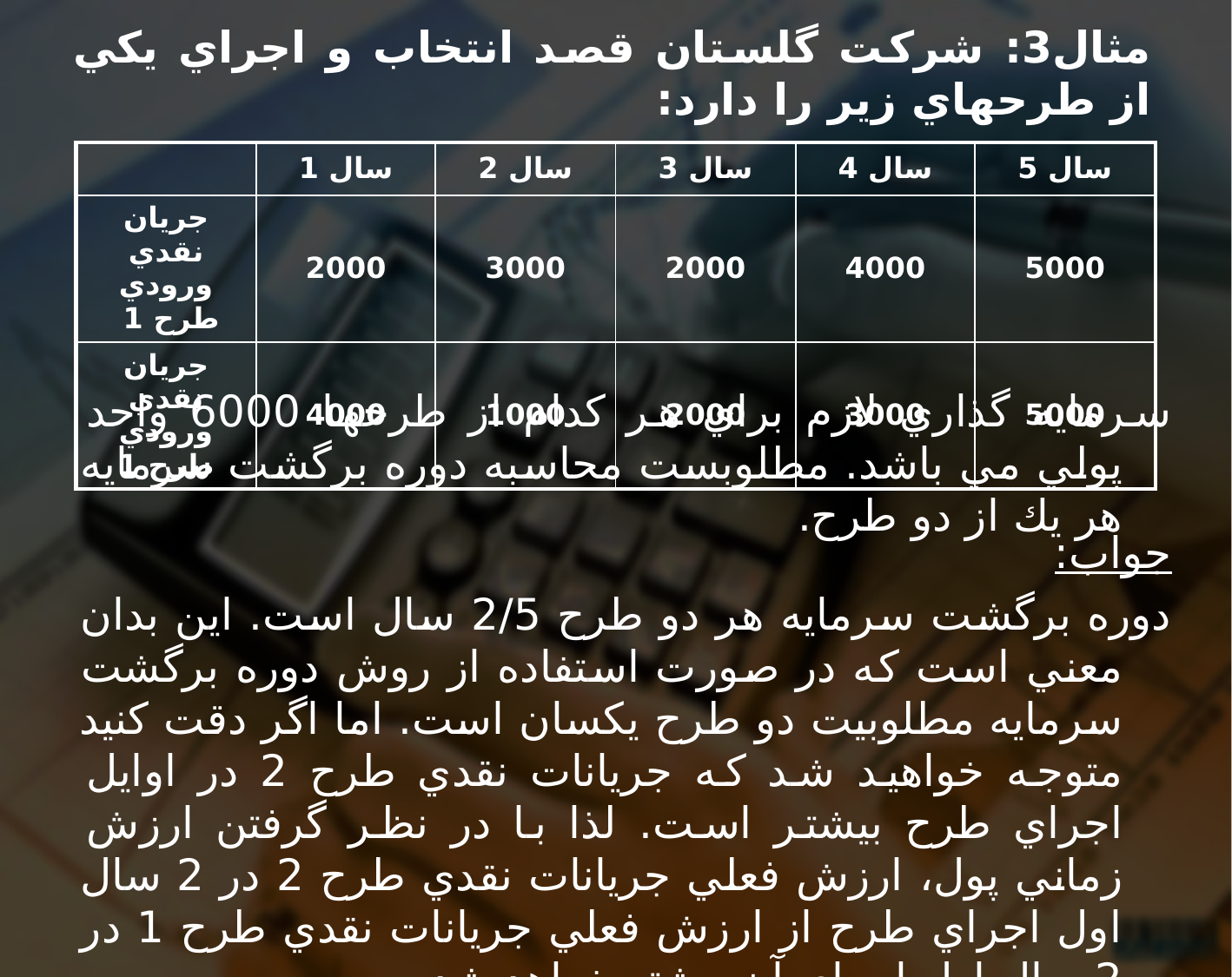

# مثال3: شركت گلستان قصد انتخاب و اجراي يكي از طرحهاي زير را دارد:
|  | سال 1 | سال 2 | سال 3 | سال 4 | سال 5 |
| --- | --- | --- | --- | --- | --- |
| جريان نقدي ورودي طرح 1 | 2000 | 3000 | 2000 | 4000 | 5000 |
| جريان نقدي ورودي طرح 1 | 4000 | 1000 | 2000 | 3000 | 5000 |
سرمايه گذاري لازم براي هر كدام از طرحها 6000 واحد پولي مي باشد. مطلوبست محاسبه دوره برگشت سرمايه هر يك از دو طرح.
جواب:
دوره برگشت سرمايه هر دو طرح 2/5 سال است. اين بدان معني است كه در صورت استفاده از روش دوره برگشت سرمايه مطلوبيت دو طرح يكسان است. اما اگر دقت كنيد متوجه خواهيد شد كه جريانات نقدي طرح 2 در اوايل اجراي طرح بيشتر است. لذا با در نظر گرفتن ارزش زماني پول، ارزش فعلي جريانات نقدي طرح 2 در 2 سال اول اجراي طرح از ارزش فعلي جريانات نقدي طرح 1 در 2 سال اول اجراي آن بيشتر خواهد شد.